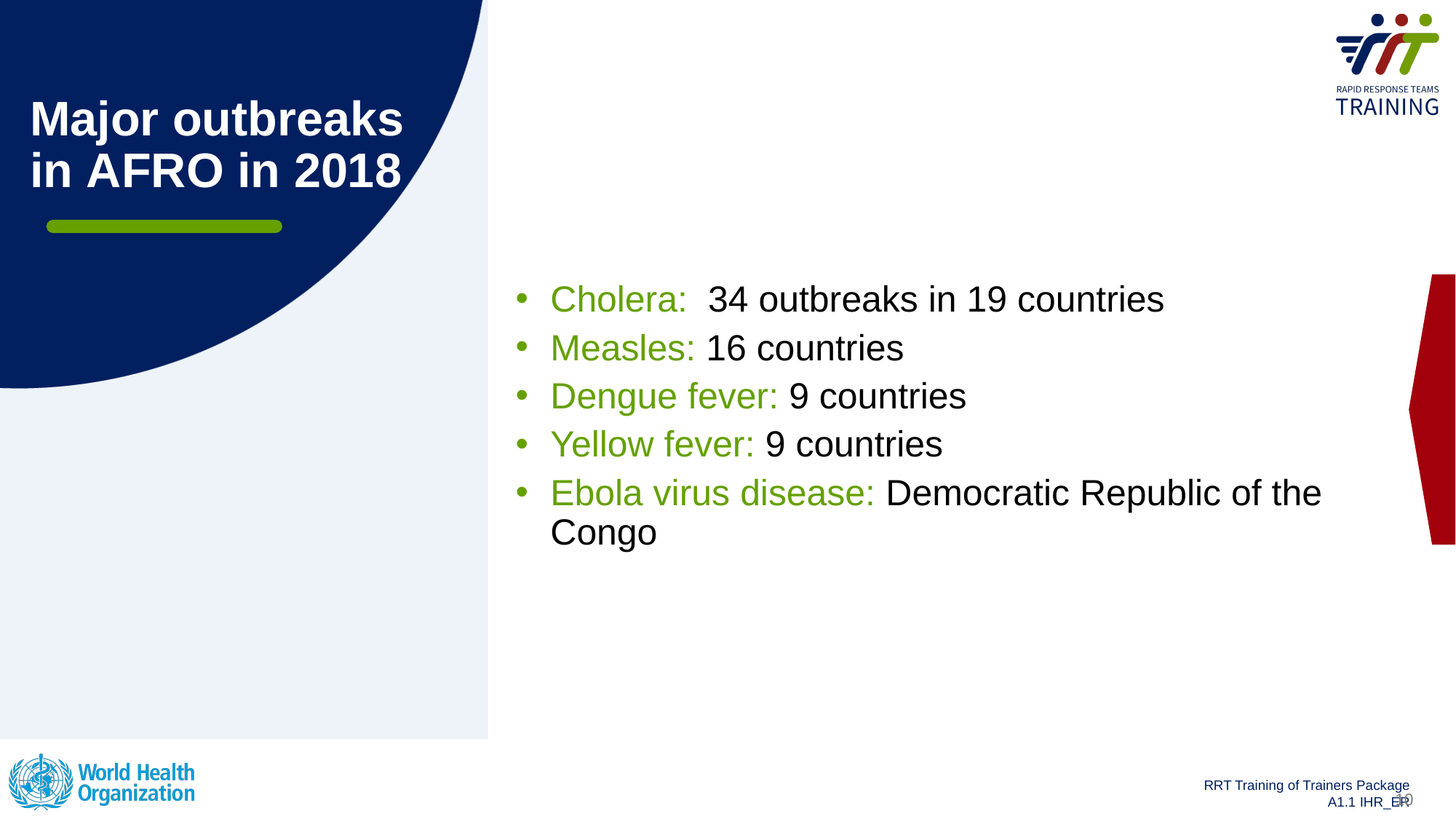

# Major outbreaks in AFRO in 2018
Cholera:  34 outbreaks in 19 countries
Measles: 16 countries
Dengue fever: 9 countries
Yellow fever: 9 countries
Ebola virus disease: Democratic Republic of the Congo